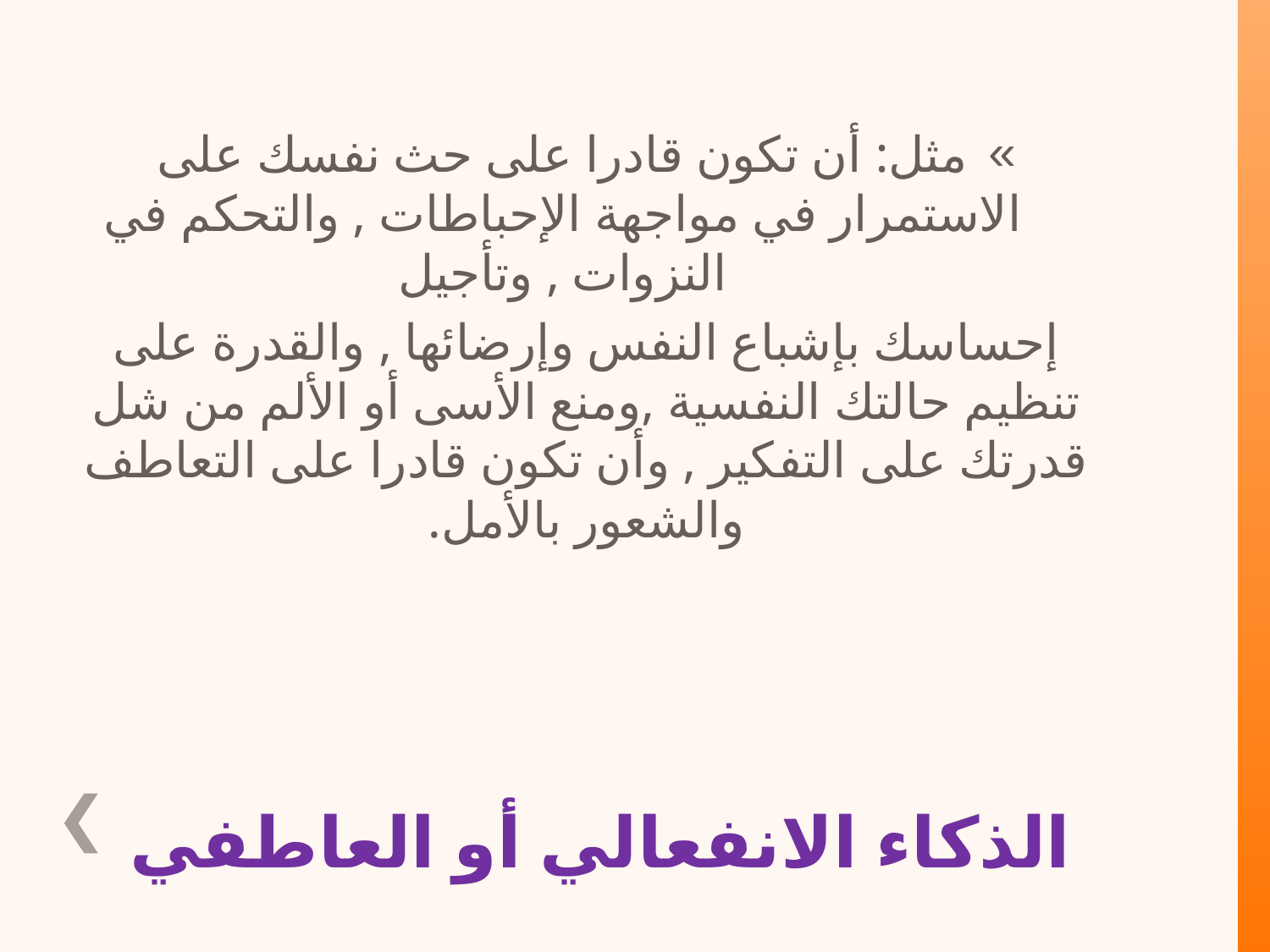

مثل: أن تكون قادرا على حث نفسك على الاستمرار في مواجهة الإحباطات , والتحكم في النزوات , وتأجيل
إحساسك بإشباع النفس وإرضائها , والقدرة على تنظيم حالتك النفسية ,ومنع الأسى أو الألم من شل قدرتك على التفكير , وأن تكون قادرا على التعاطف والشعور بالأمل.
# الذكاء الانفعالي أو العاطفي